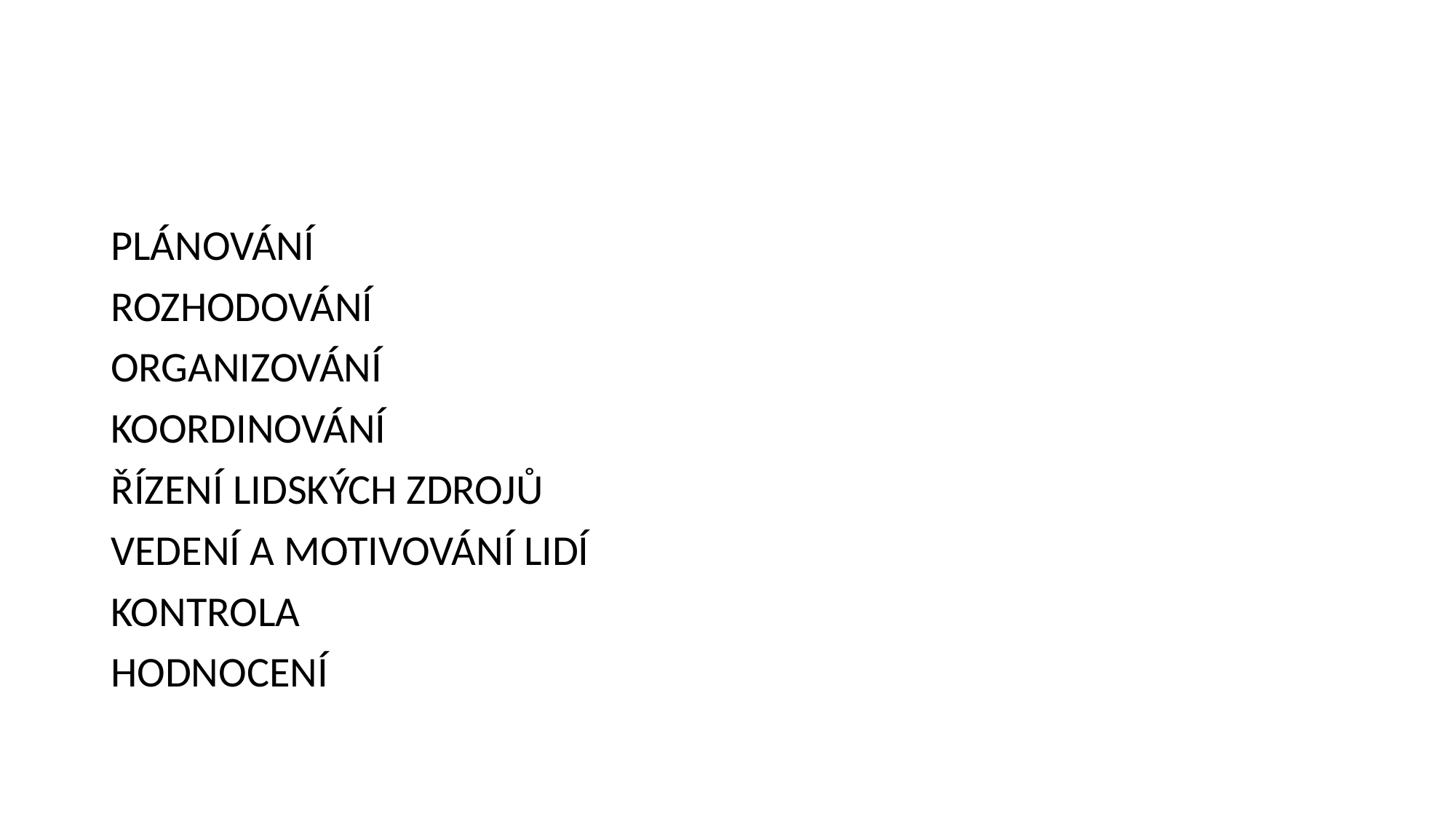

#
PLÁNOVÁNÍ
ROZHODOVÁNÍ
ORGANIZOVÁNÍ
KOORDINOVÁNÍ
ŘÍZENÍ LIDSKÝCH ZDROJŮ
VEDENÍ A MOTIVOVÁNÍ LIDÍ
KONTROLA
HODNOCENÍ